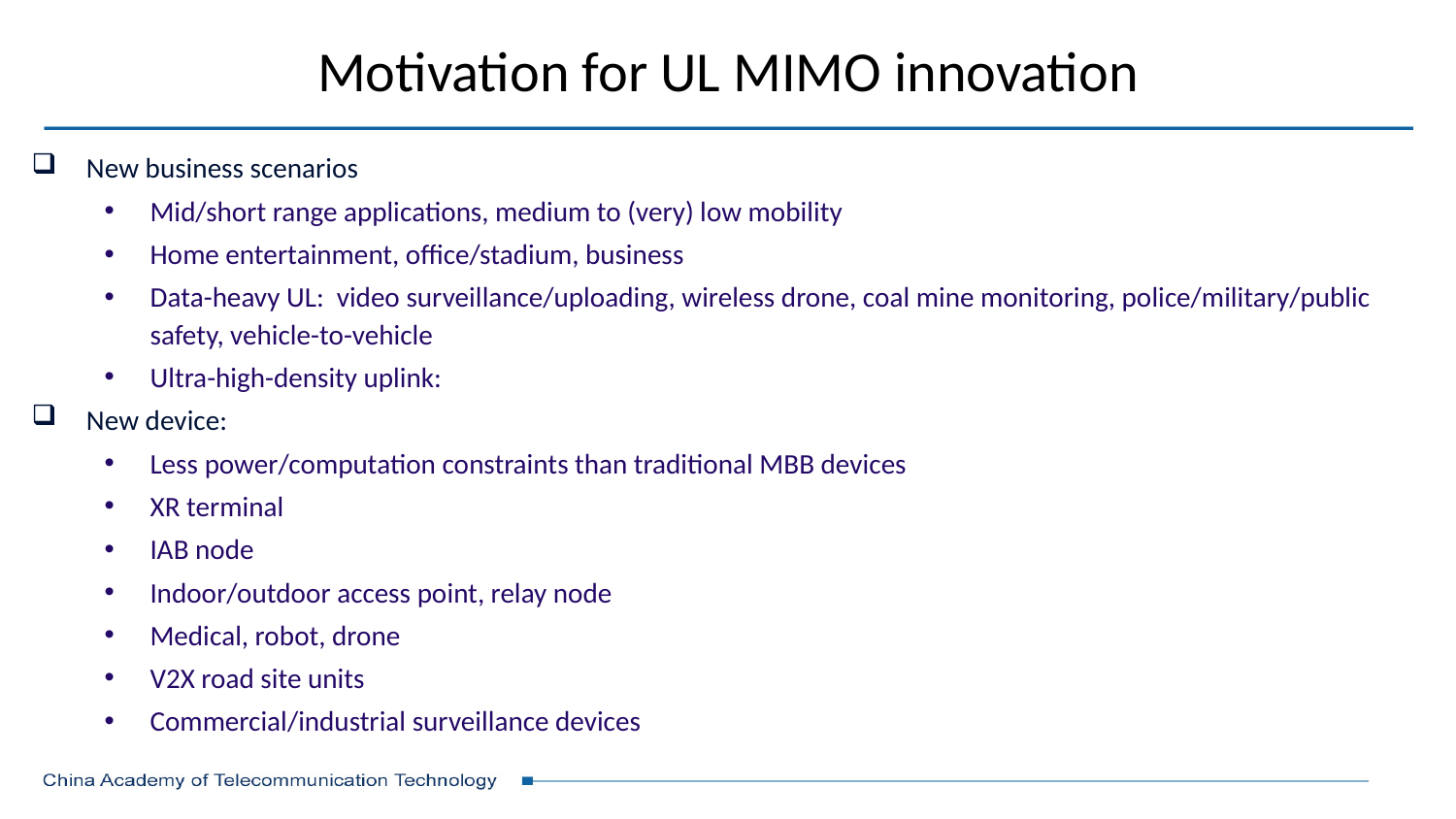

# Motivation for UL MIMO innovation

New business scenarios
Mid/short range applications, medium to (very) low mobility
Home entertainment, office/stadium, business
Data-heavy UL:  video surveillance/uploading, wireless drone, coal mine monitoring, police/military/public safety, vehicle-to-vehicle
Ultra-high-density uplink:
New device:
Less power/computation constraints than traditional MBB devices
XR terminal
IAB node
Indoor/outdoor access point, relay node
Medical, robot, drone
V2X road site units
Commercial/industrial surveillance devices